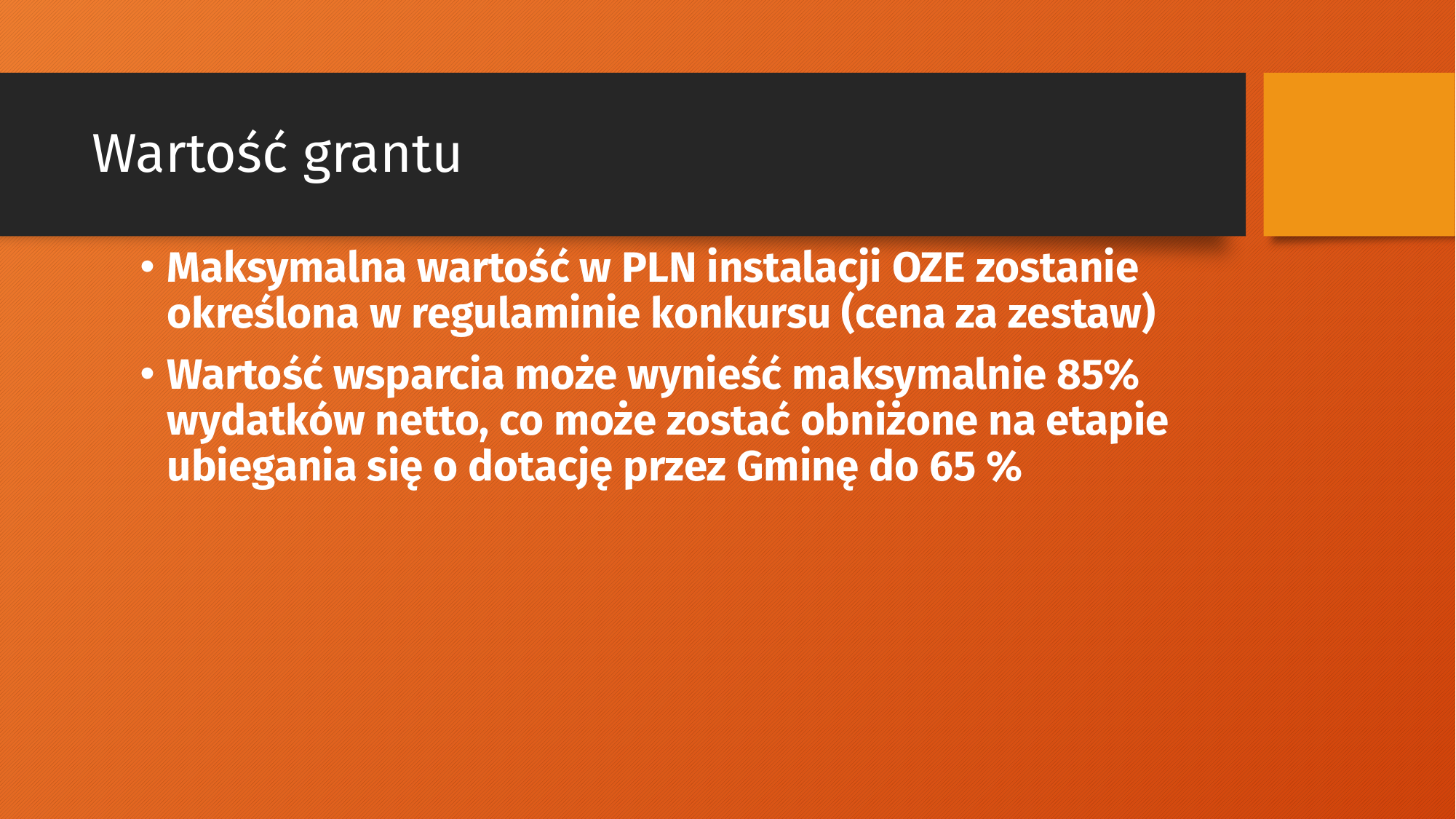

# Wartość grantu
Maksymalna wartość w PLN instalacji OZE zostanie określona w regulaminie konkursu (cena za zestaw)
Wartość wsparcia może wynieść maksymalnie 85% wydatków netto, co może zostać obniżone na etapie ubiegania się o dotację przez Gminę do 65 %